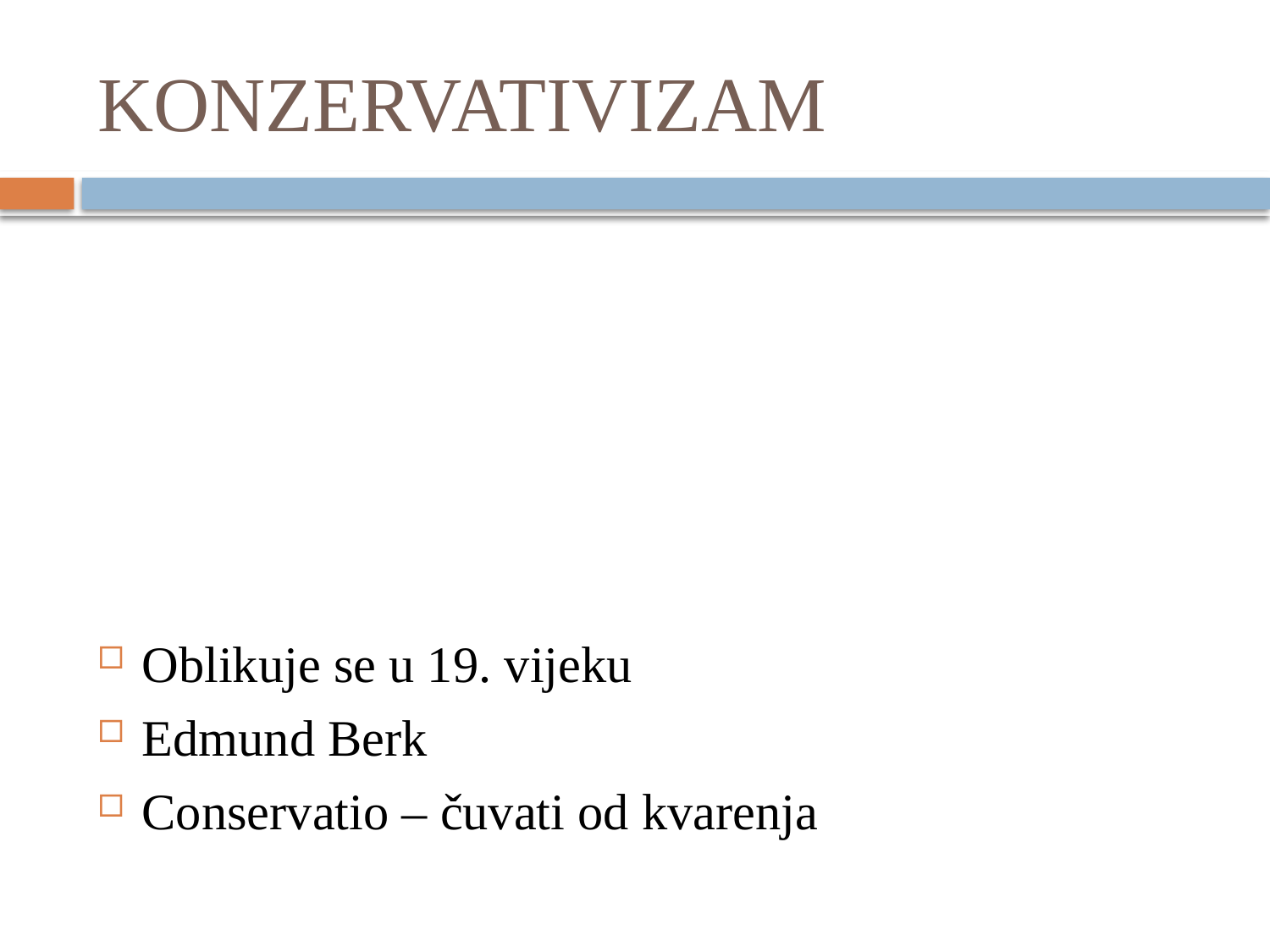

# KONZERVATIVIZAM
Oblikuje se u 19. vijeku
Edmund Berk
Conservatio – čuvati od kvarenja